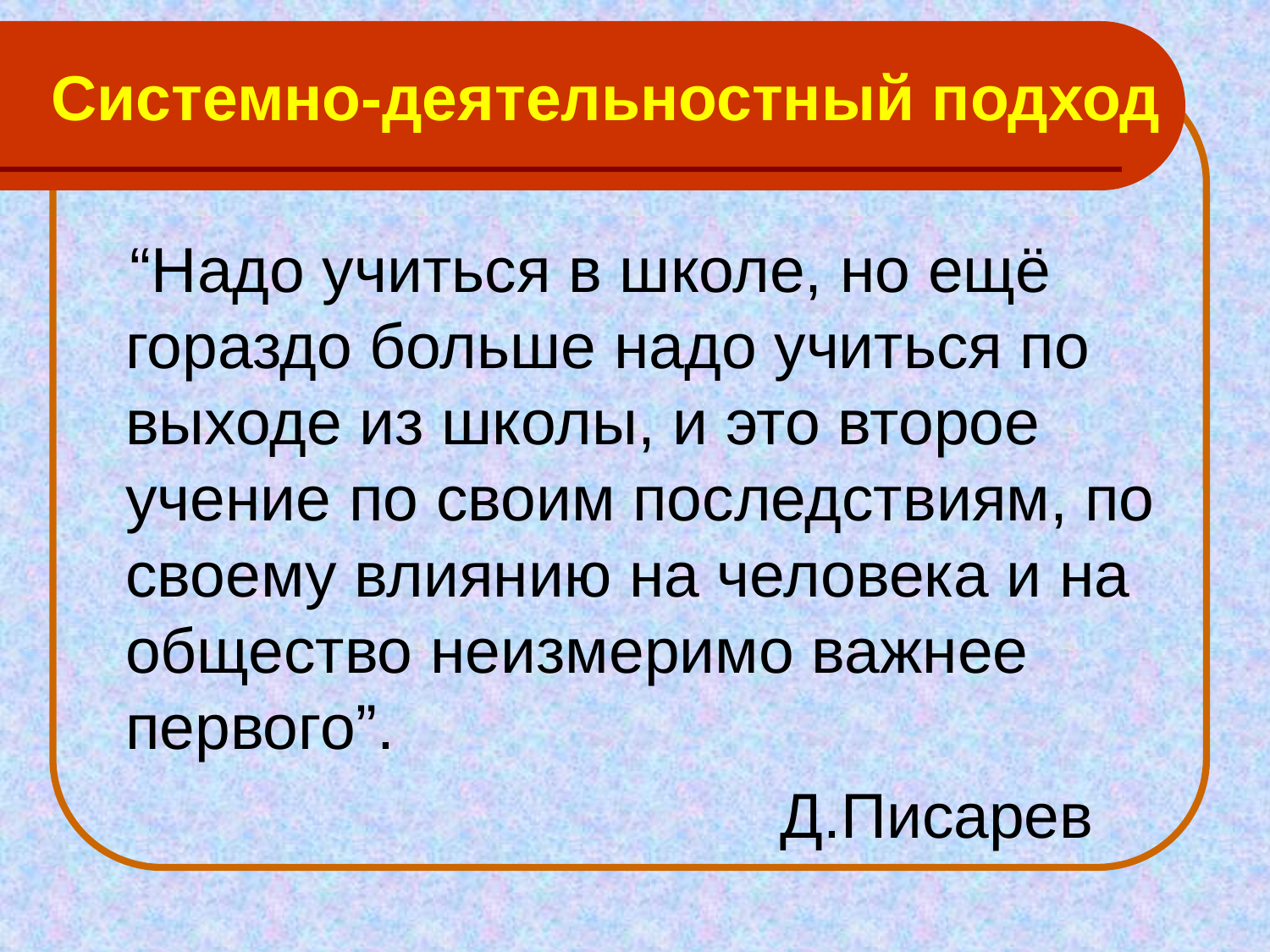

# Системно-деятельностный подход
   “Надо учиться в школе, но ещё гораздо больше надо учиться по выходе из школы, и это второе учение по своим последствиям, по своему влиянию на человека и на общество неизмеримо важнее первого”.
                                        Д.Писарев